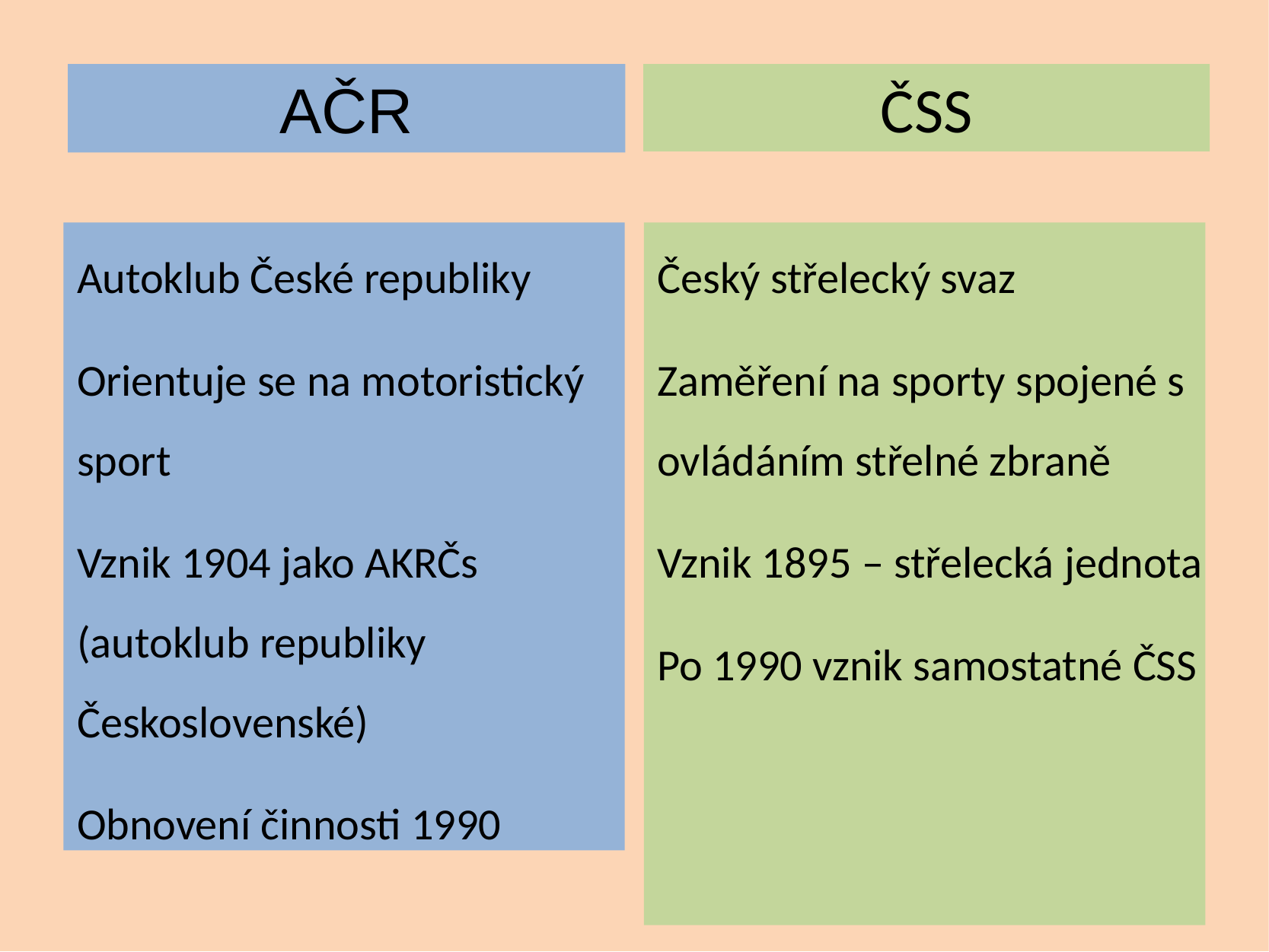

# AČR
ČSS
Český střelecký svaz
Zaměření na sporty spojené s ovládáním střelné zbraně
Vznik 1895 – střelecká jednota
Po 1990 vznik samostatné ČSS
Autoklub České republiky
Orientuje se na motoristický sport
Vznik 1904 jako AKRČs (autoklub republiky Československé)
Obnovení činnosti 1990